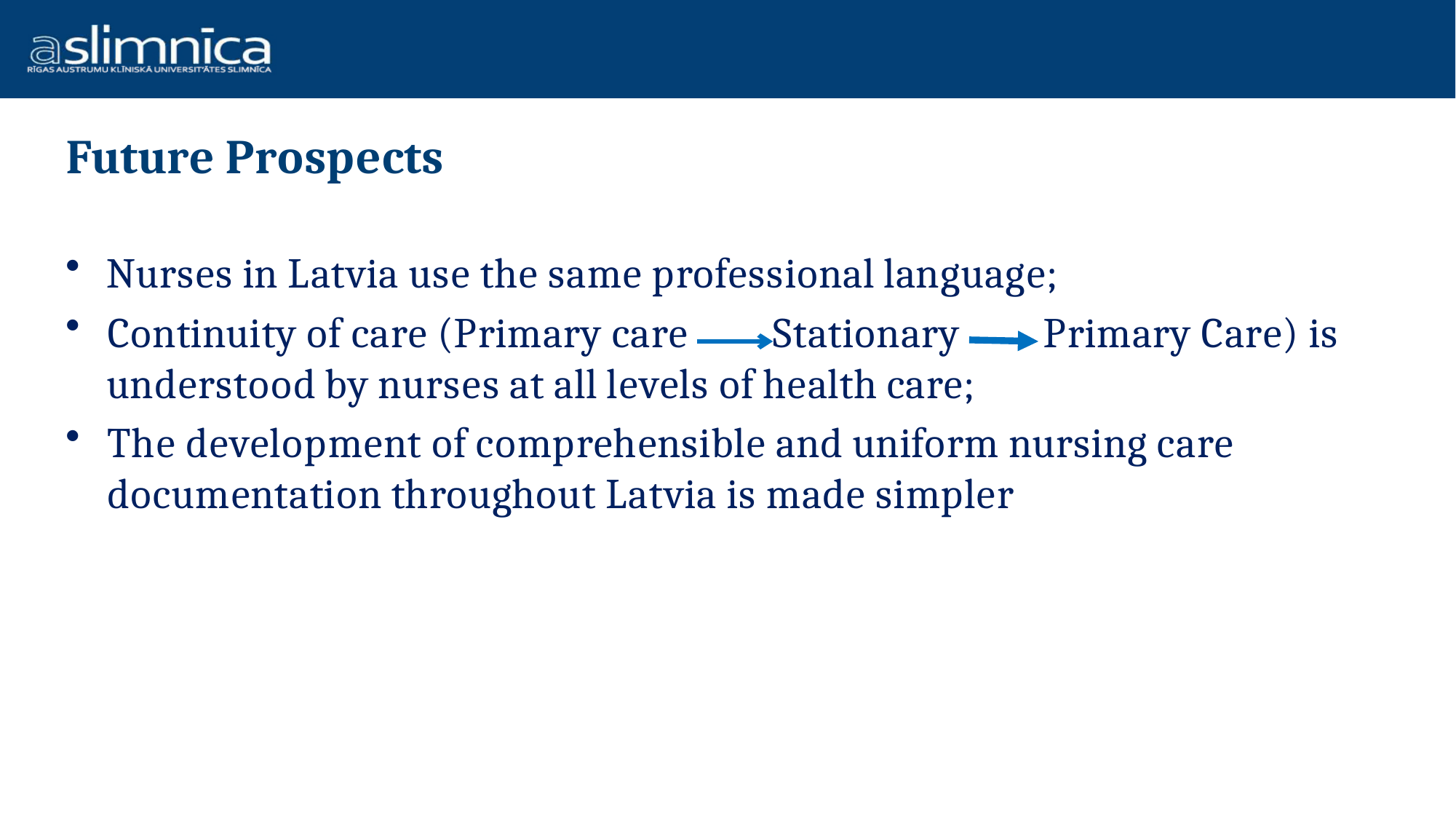

# Future Prospects
Nurses in Latvia use the same professional language;
Continuity of care (Primary care         Stationary         Primary Care) is understood by nurses at all levels of health care;
The development of comprehensible and uniform nursing care documentation throughout Latvia is made simpler